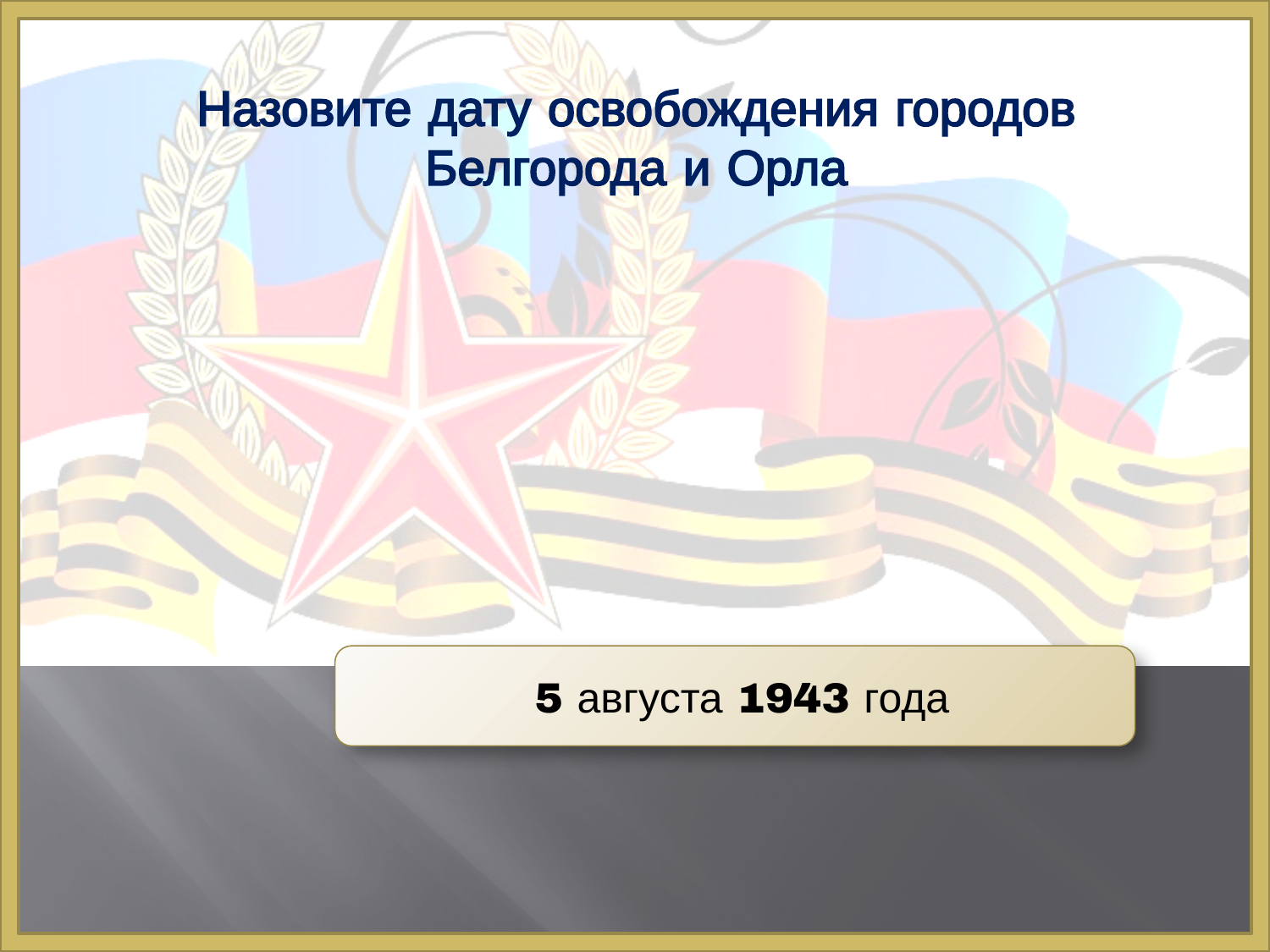

# Назовите дату освобождения городов Белгорода и Орла

 5 августа 1943 года